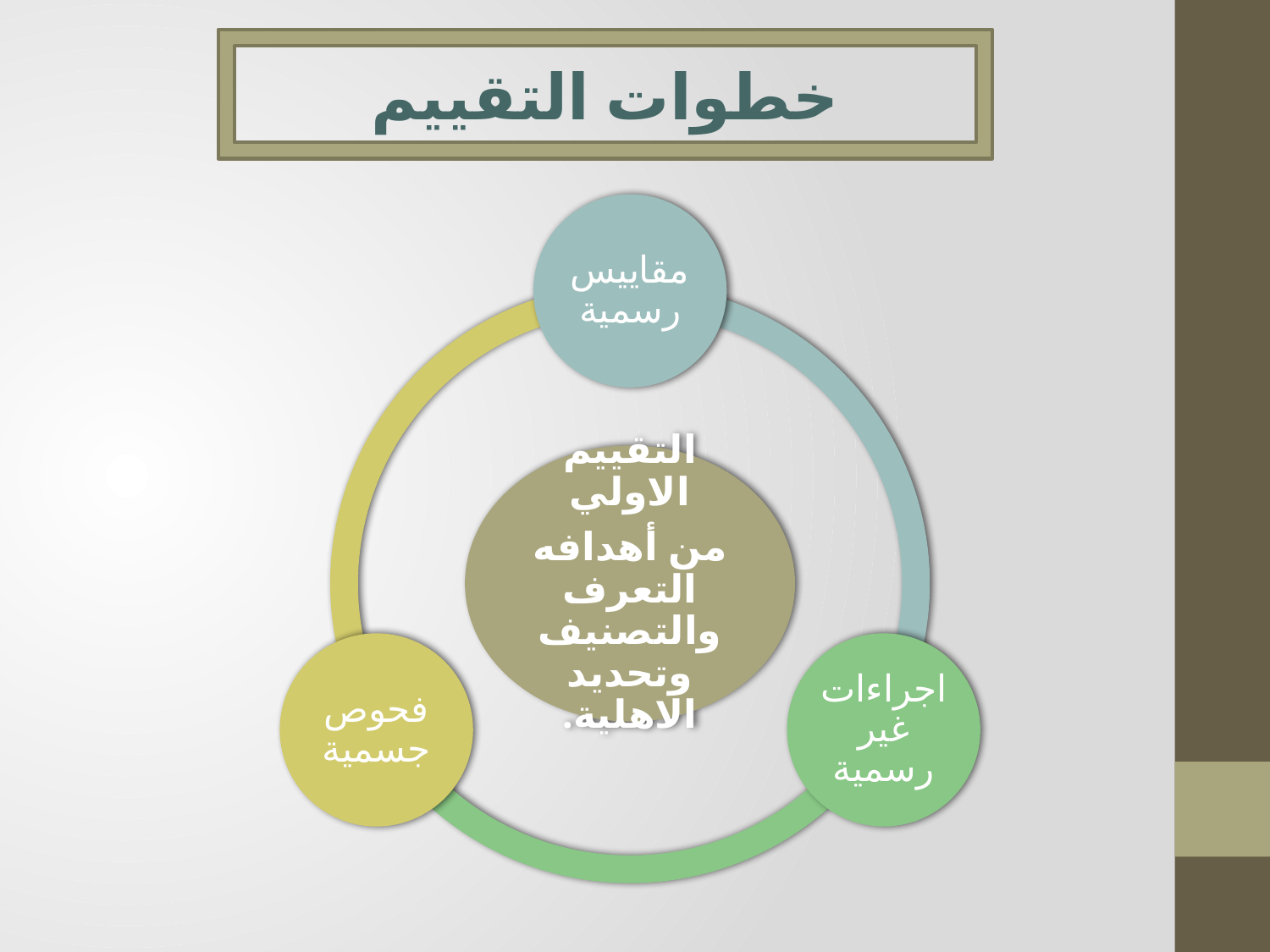

خطوات التقييم
التقييم الاولي
من أهدافه التعرف والتصنيف وتحديد الاهلية.
مقاييس رسمية
اجراءات غير رسمية
فحوص جسمية